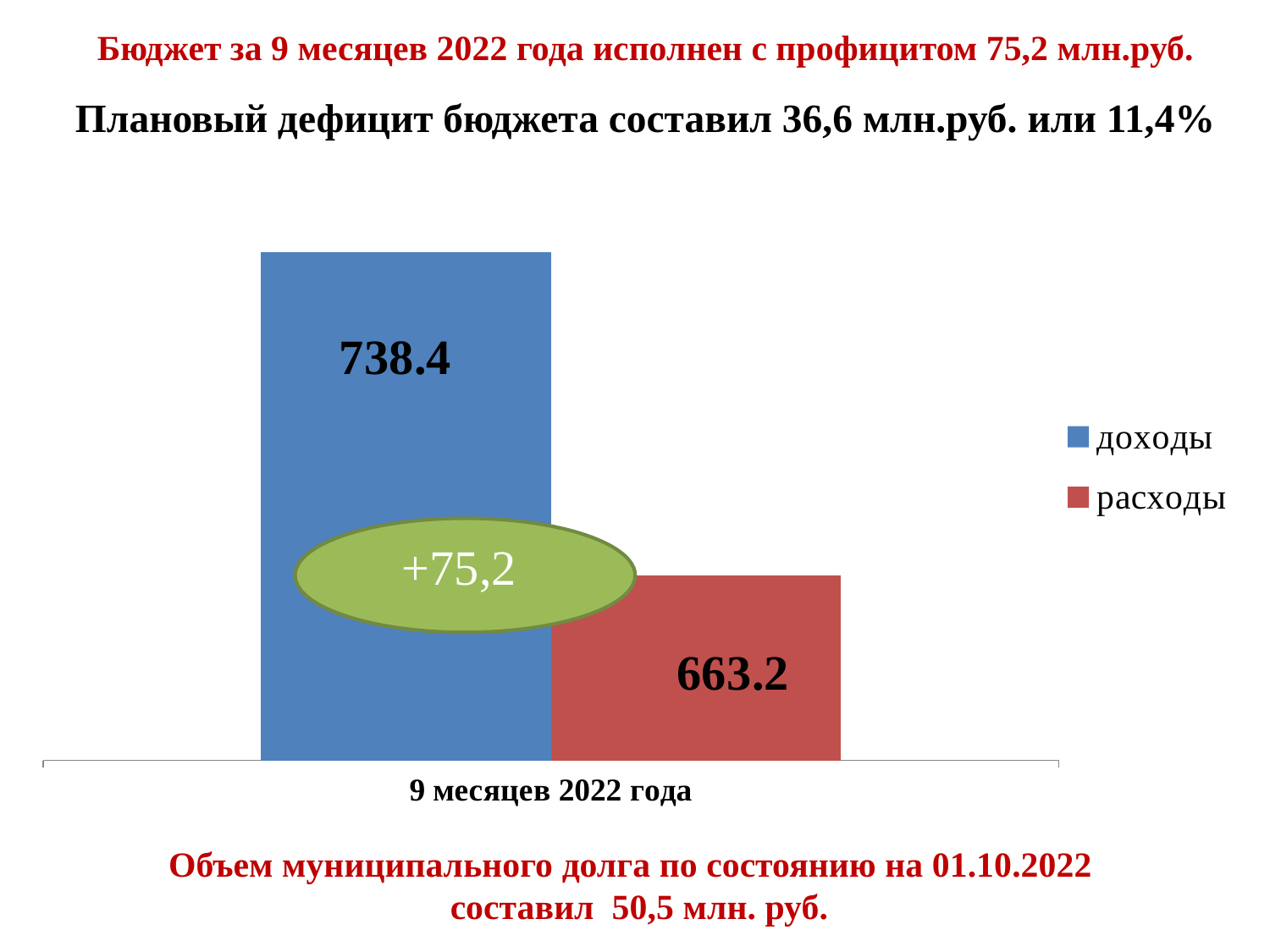

Бюджет за 9 месяцев 2022 года исполнен с профицитом 75,2 млн.руб.
# Плановый дефицит бюджета составил 36,6 млн.руб. или 11,4%

### Chart

| Category | доходы | расходы |
|---|---|---|
| 9 месяцев 2022 года | 738.4 | 663.2 |
Объем муниципального долга по состоянию на 01.10.2022
 составил  50,5 млн. руб.